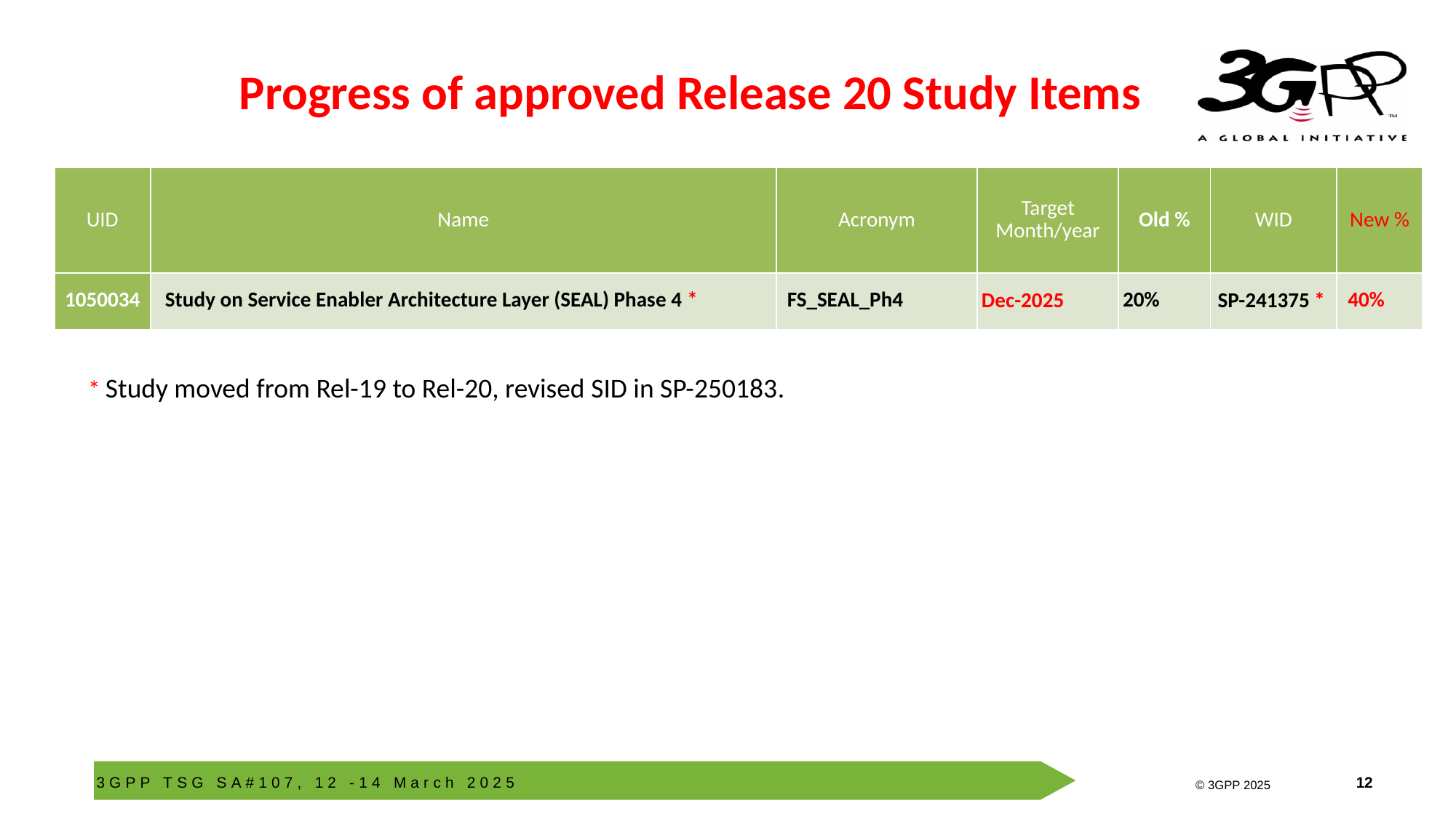

# Progress of approved Release 20 Study Items
| UID | Name | Acronym | Target Month/year | Old % | WID | New % |
| --- | --- | --- | --- | --- | --- | --- |
| 1050034 | Study on Service Enabler Architecture Layer (SEAL) Phase 4 \* | FS\_SEAL\_Ph4 | Dec-2025 | 20% | SP-241375 \* | 40% |
* Study moved from Rel-19 to Rel-20, revised SID in SP-250183.